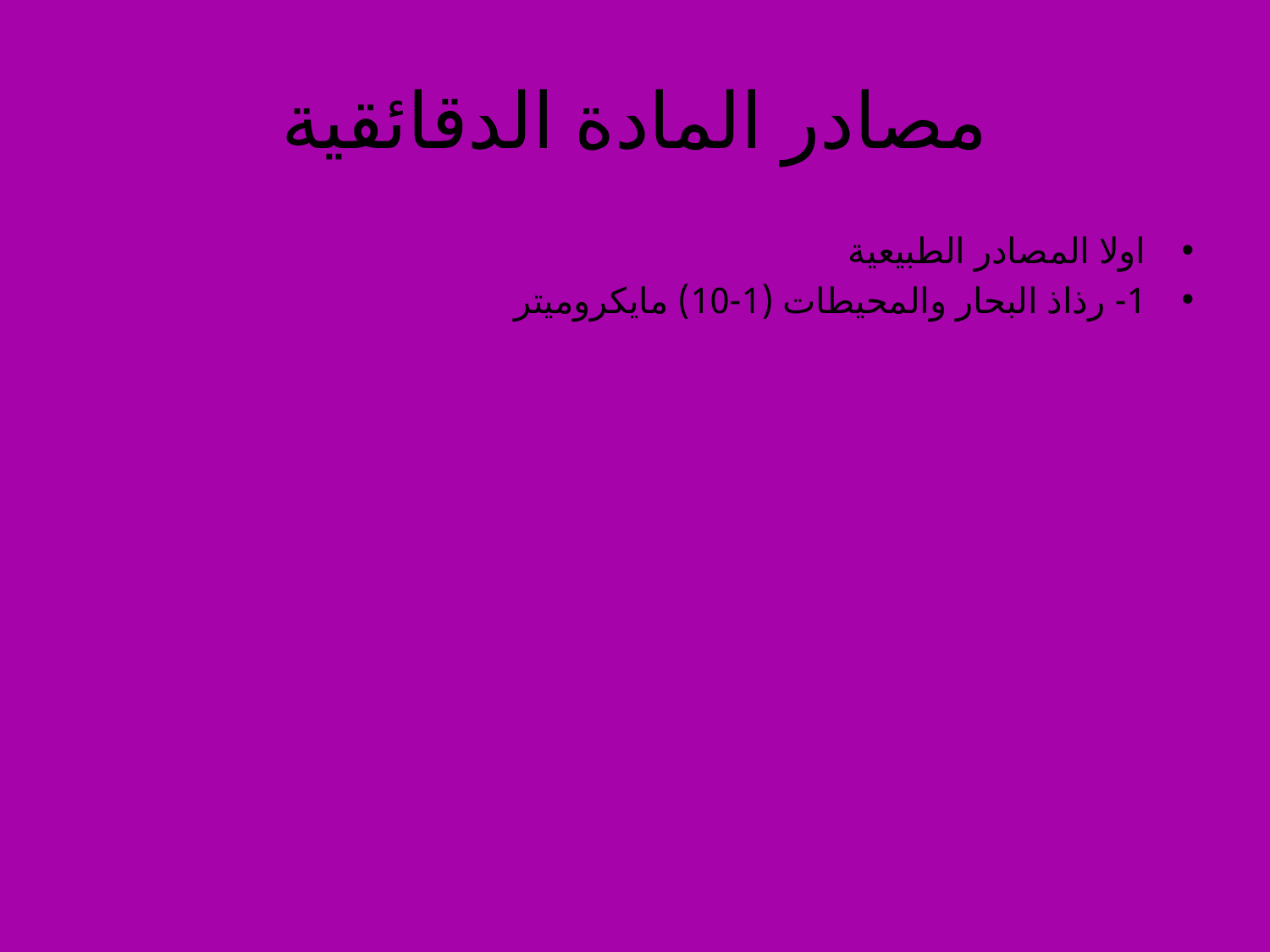

# مصادر المادة الدقائقية
اولا المصادر الطبيعية
1- رذاذ البحار والمحيطات (1-10) مايكروميتر